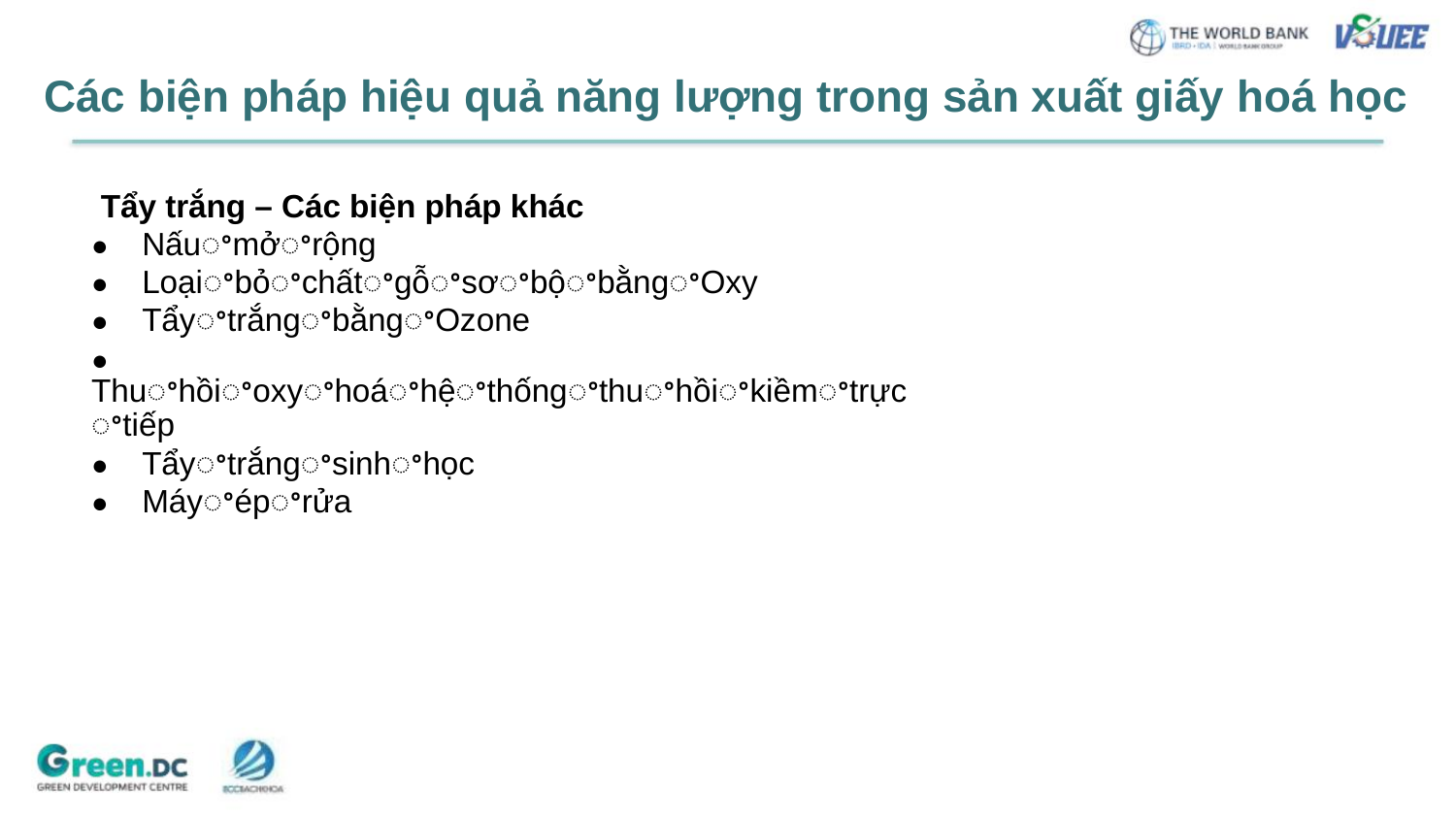

Các biện pháp hiệu quả năng lượng trong sản xuất giấy hoá học
Tẩy trắng – Các biện pháp khác
● Nấuꢀmởꢀrộng
● LoạiꢀbỏꢀchấtꢀgỗꢀsơꢀbộꢀbằngꢀOxy
● TẩyꢀtrắngꢀbằngꢀOzone
● Thuꢀhồiꢀoxyꢀhoáꢀhệꢀthốngꢀthuꢀhồiꢀkiềmꢀtrựcꢀtiếp
● Tẩyꢀtrắngꢀsinhꢀhọc
● Máyꢀépꢀrửa